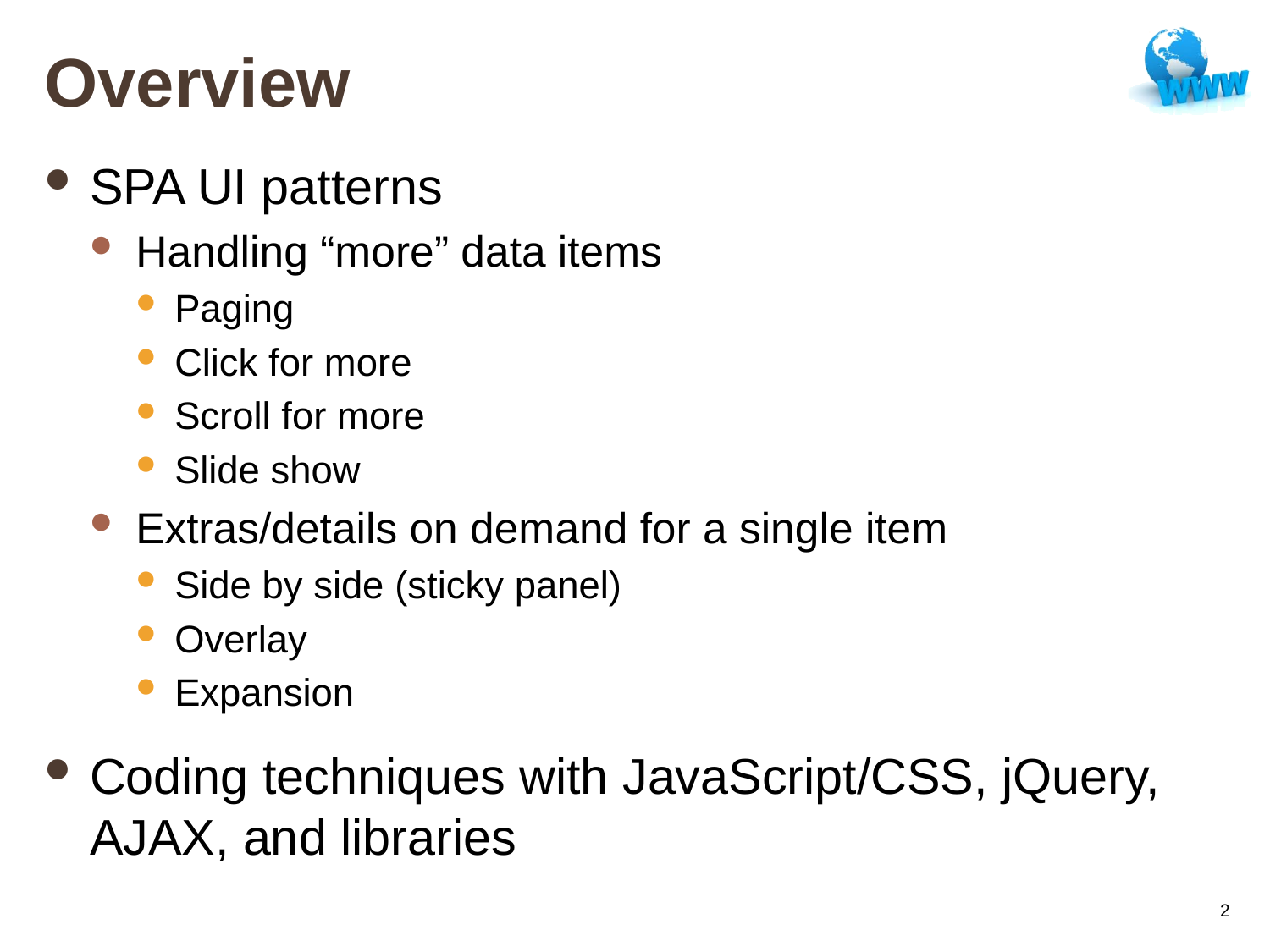

# Overview
SPA UI patterns
Handling “more” data items
Paging
Click for more
Scroll for more
Slide show
Extras/details on demand for a single item
Side by side (sticky panel)
Overlay
Expansion
Coding techniques with JavaScript/CSS, jQuery, AJAX, and libraries
2